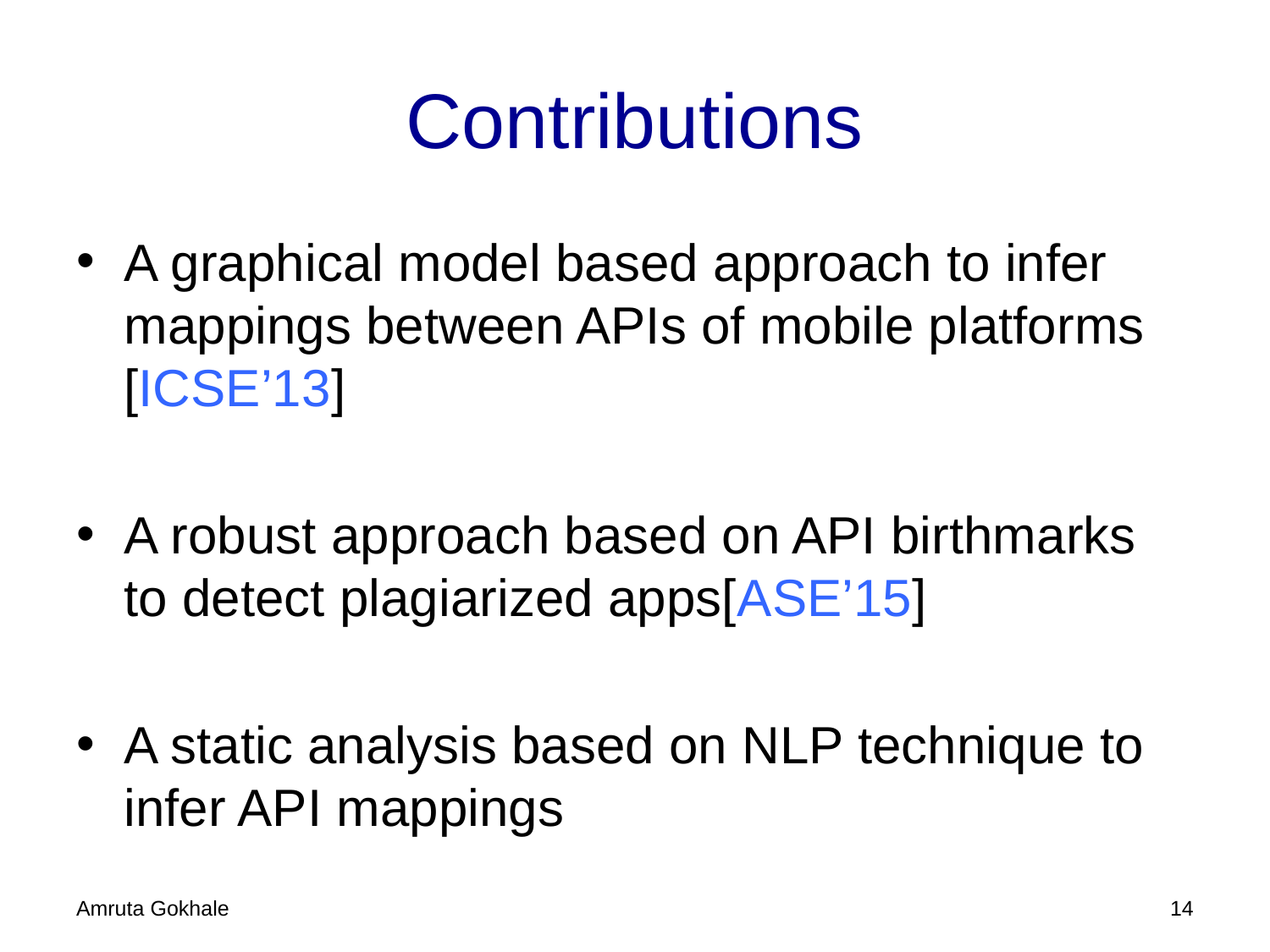

# Contributions
A graphical model based approach to infer mappings between APIs of mobile platforms [ICSE’13]

A robust approach based on API birthmarks to detect plagiarized apps[ASE’15]

A static analysis based on NLP technique to infer API mappings

Amruta Gokhale
14